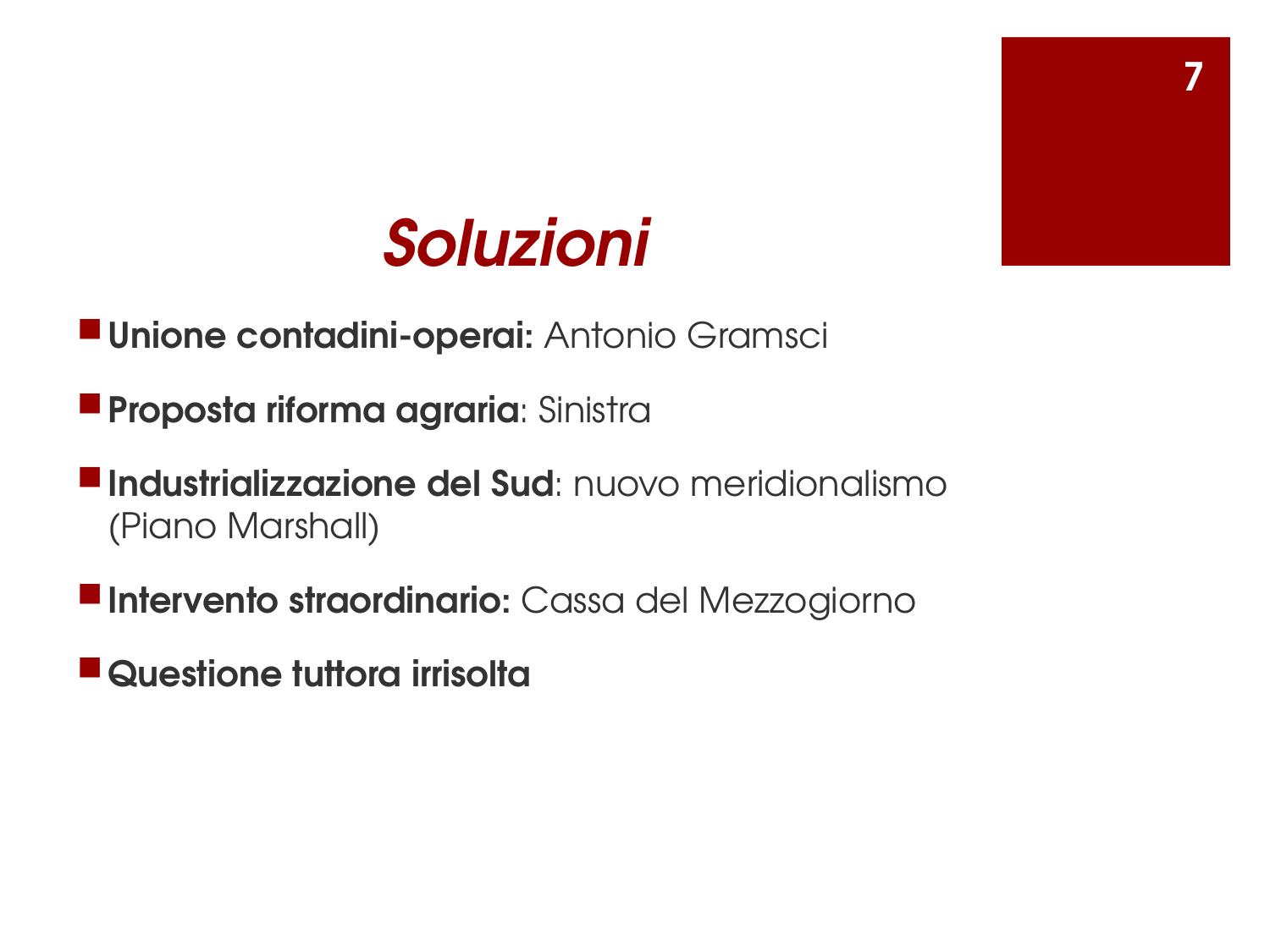

7
# Soluzioni
Unione contadini-operai: Antonio Gramsci
Proposta riforma agraria: Sinistra
Industrializzazione del Sud: nuovo meridionalismo (Piano Marshall)
Intervento straordinario: Cassa del Mezzogiorno
Questione tuttora irrisolta